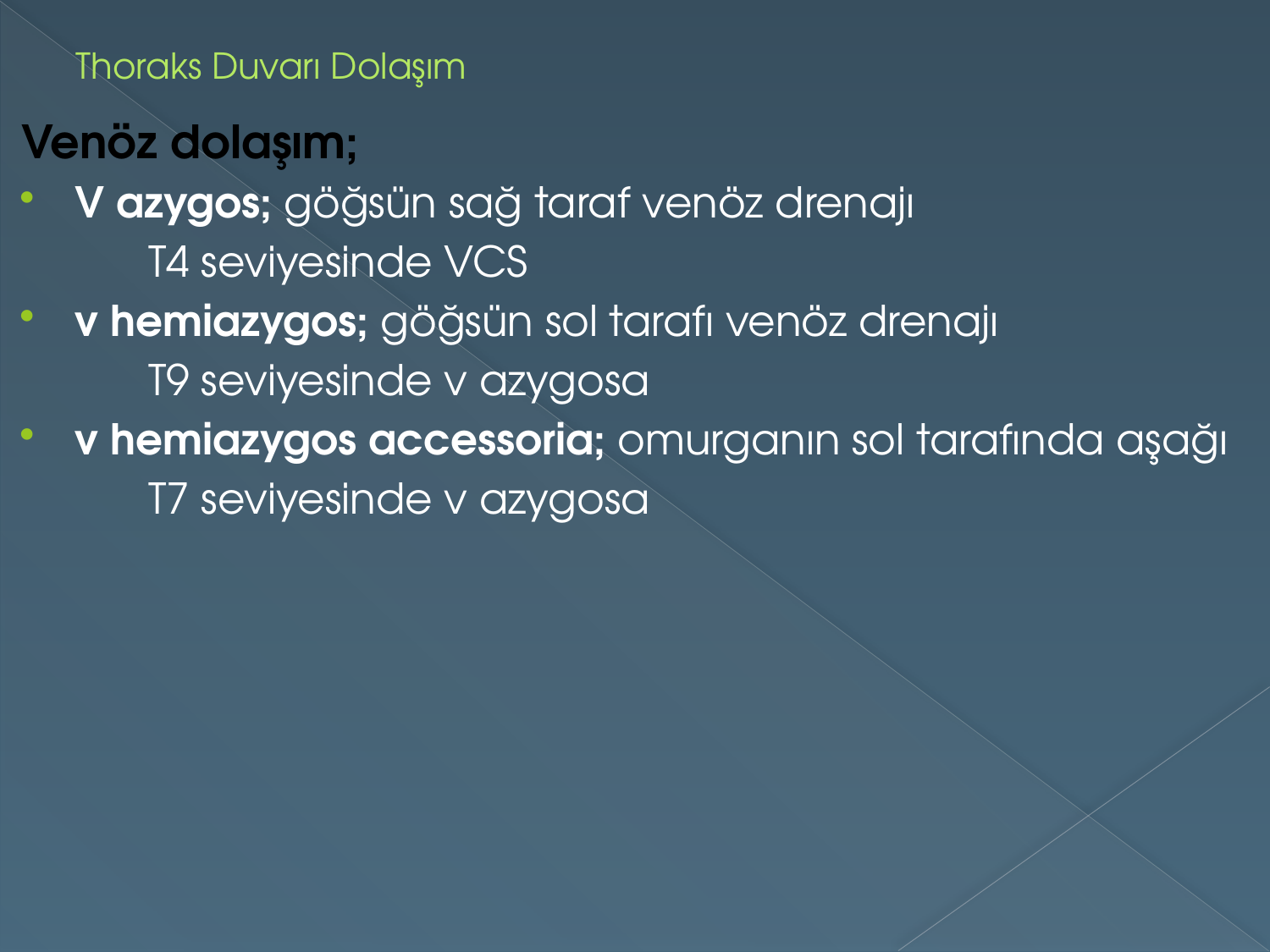

Thoraks Duvarı Dolaşım
Venöz dolaşım;
V azygos; göğsün sağ taraf venöz drenajı
	T4 seviyesinde VCS
v hemiazygos; göğsün sol tarafı venöz drenajı
	T9 seviyesinde v azygosa
v hemiazygos accessoria; omurganın sol tarafında aşağı
	T7 seviyesinde v azygosa